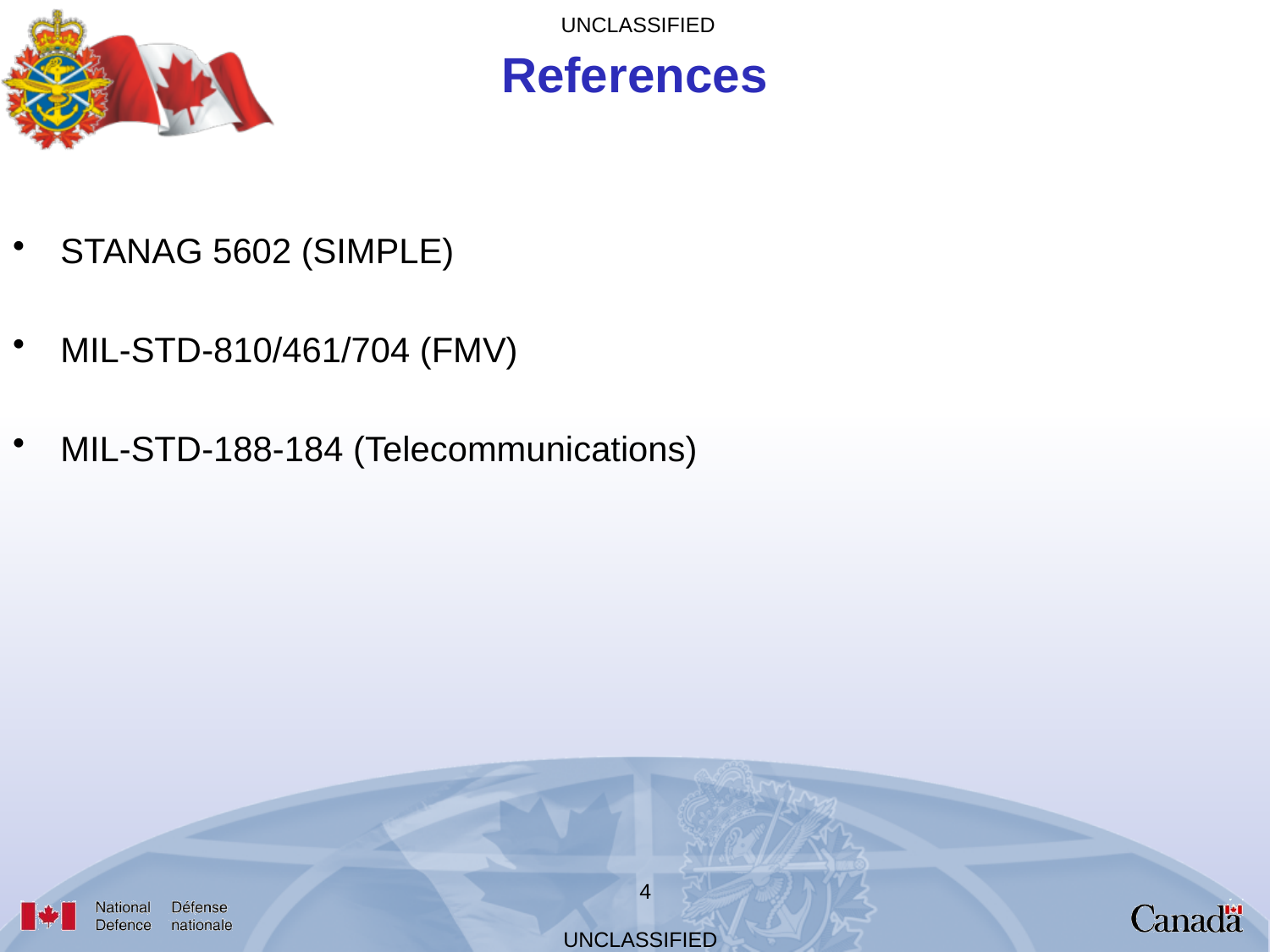

References
STANAG 5602 (SIMPLE)

MIL-STD-810/461/704 (FMV)

MIL-STD-188-184 (Telecommunications)